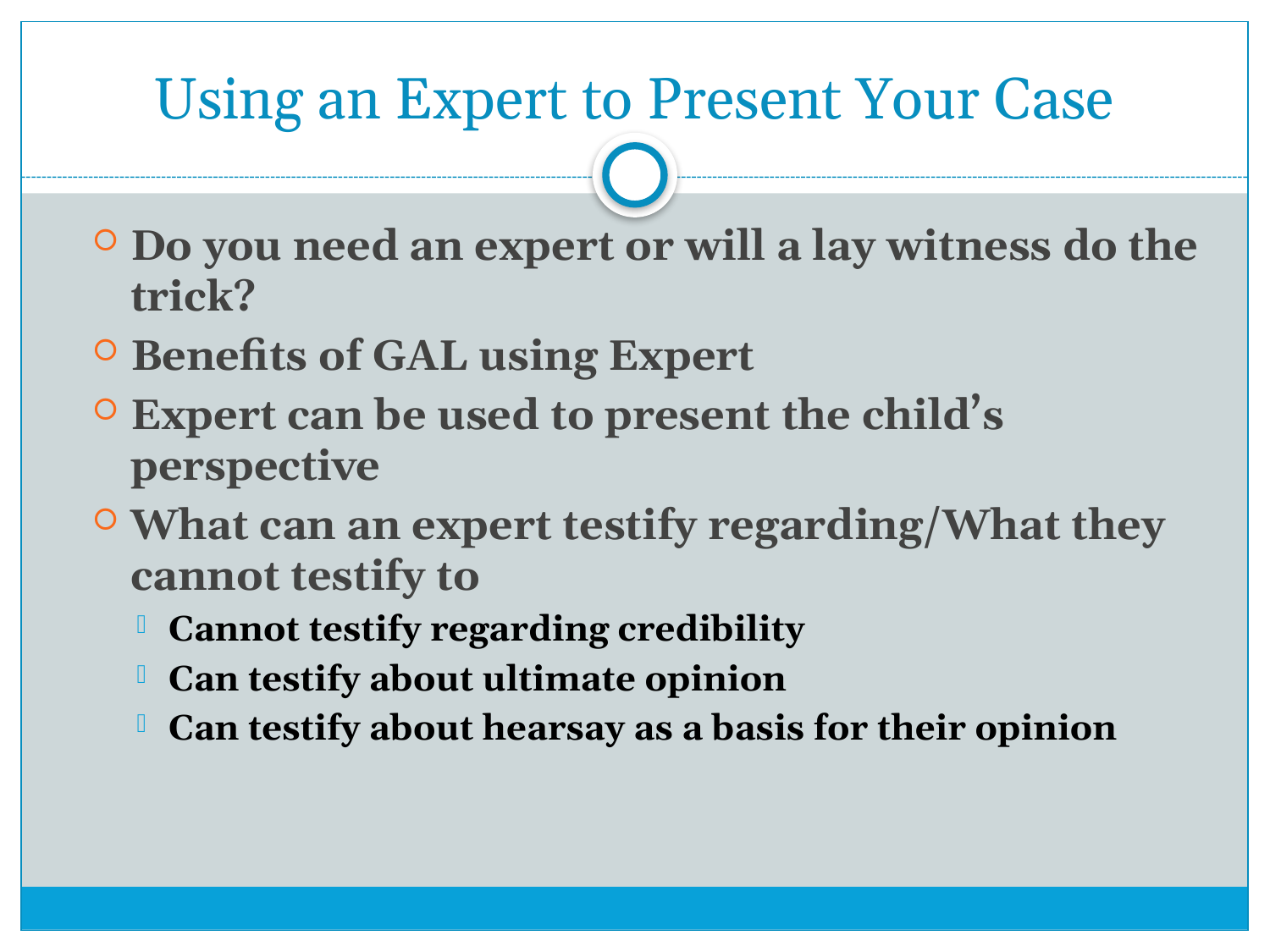

# Using an Expert to Present Your Case
Do you need an expert or will a lay witness do the trick?
Benefits of GAL using Expert
Expert can be used to present the child’s perspective
What can an expert testify regarding/What they cannot testify to
Cannot testify regarding credibility
Can testify about ultimate opinion
Can testify about hearsay as a basis for their opinion